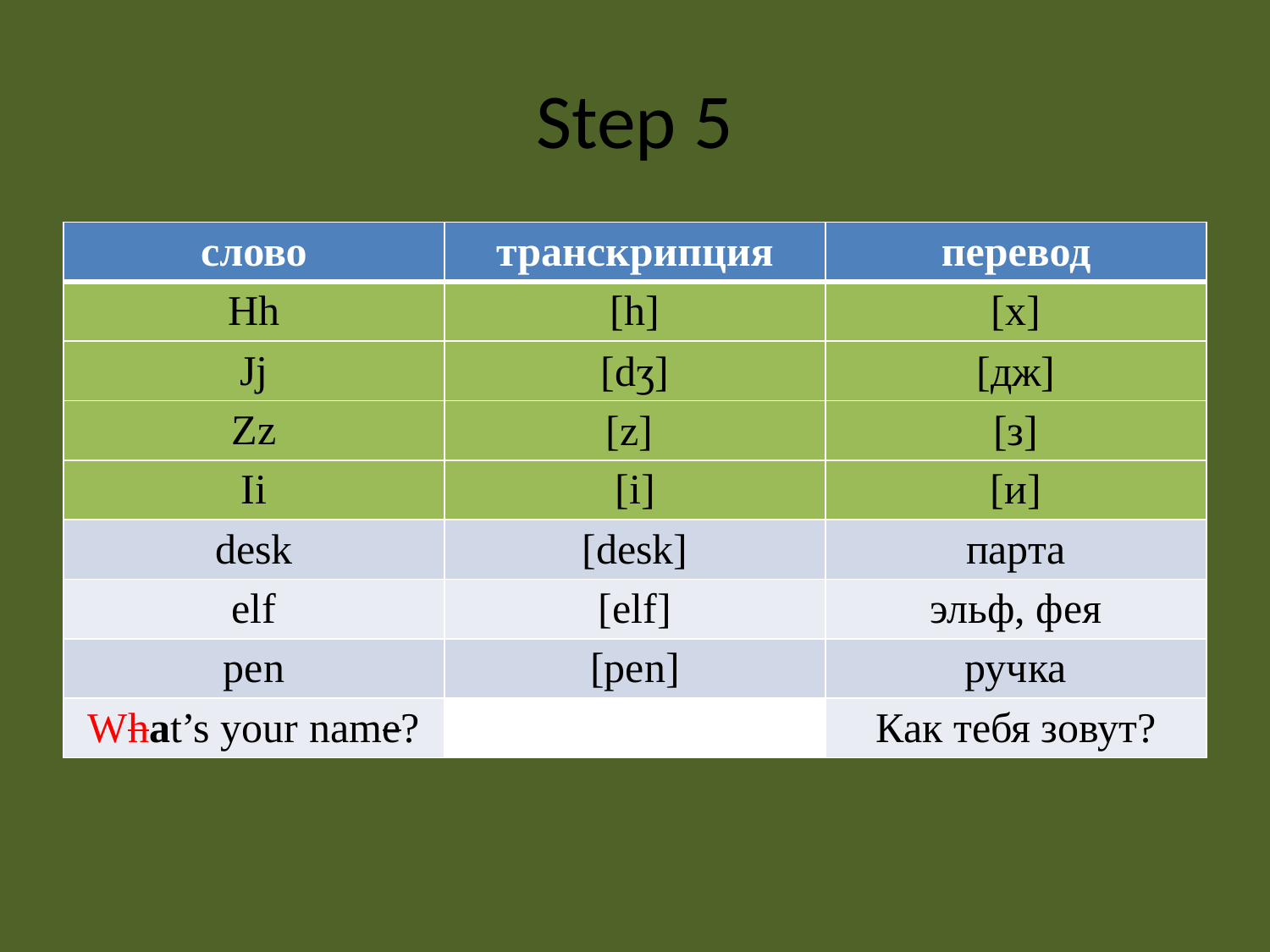

# Step 5
| слово | транскрипция | перевод |
| --- | --- | --- |
| Hh | [h] | [х] |
| Jj | [dӡ] | [дж] |
| Zz | [z] | [з] |
| Ii | [i] | [и] |
| desk | [desk] | парта |
| elf | [elf] | эльф, фея |
| pen | [pen] | ручка |
| What’s your name? |  | Как тебя зовут? |